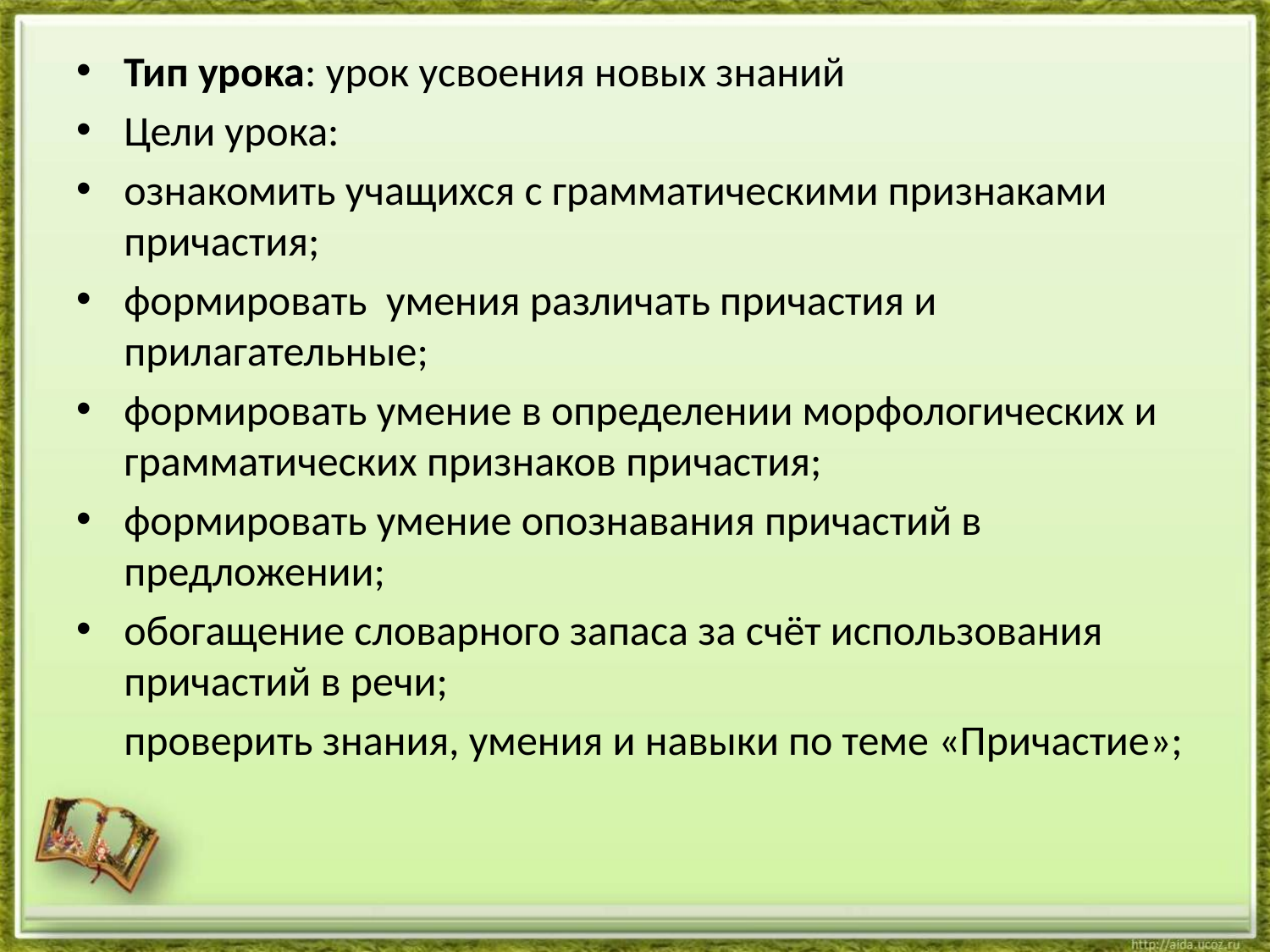

# Тип урока: урок усвоения новых знаний
Цели урока:
ознакомить учащихся с грамматическими признаками причастия;
формировать  умения различать причастия и прилагательные;
формировать умение в определении морфологических и грамматических признаков причастия;
формировать умение опознавания причастий в предложении;
обогащение словарного запаса за счёт использования причастий в речи;
     проверить знания, умения и навыки по теме «Причастие»;